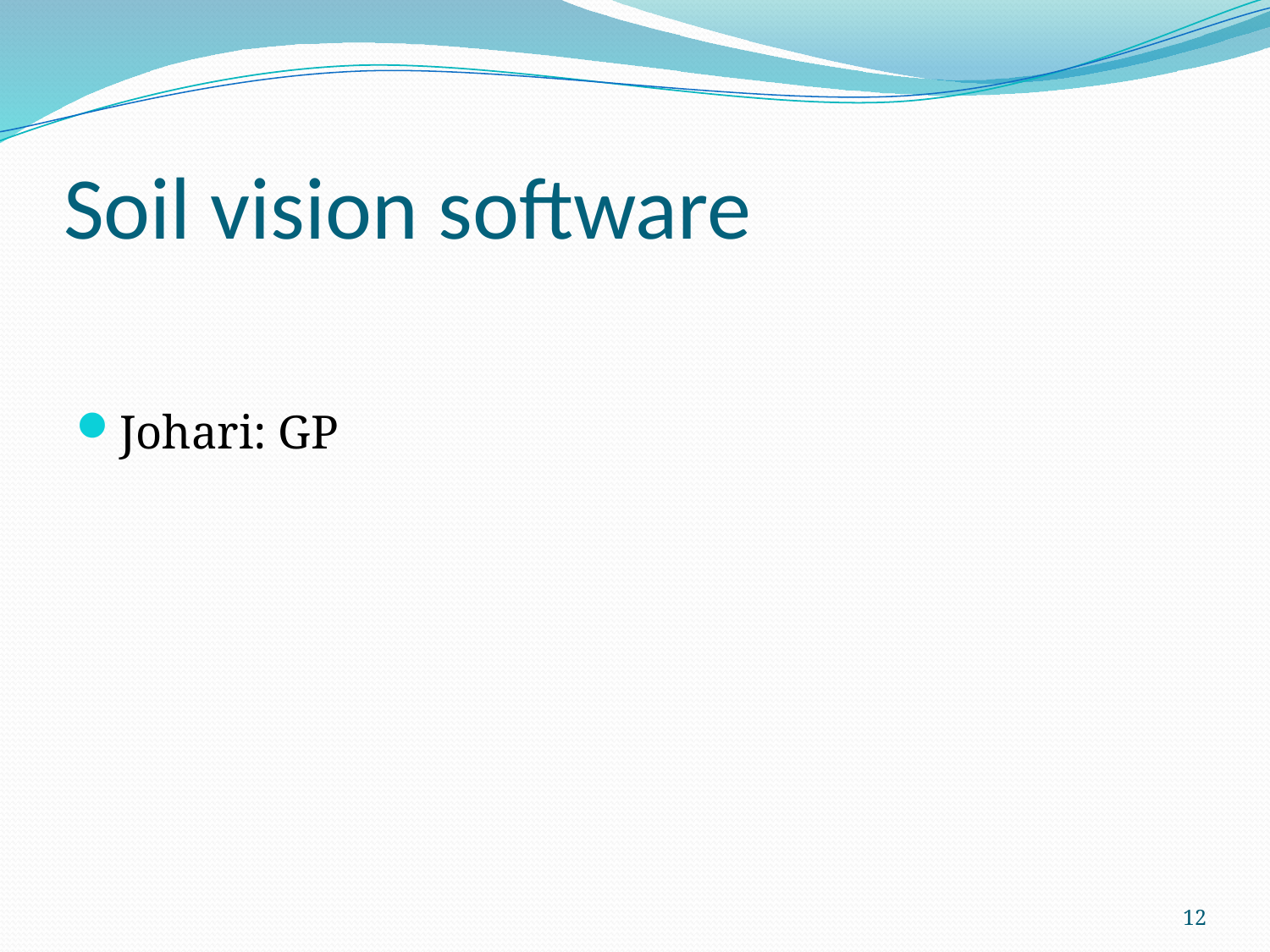

# Soil vision software

Johari: GP

12